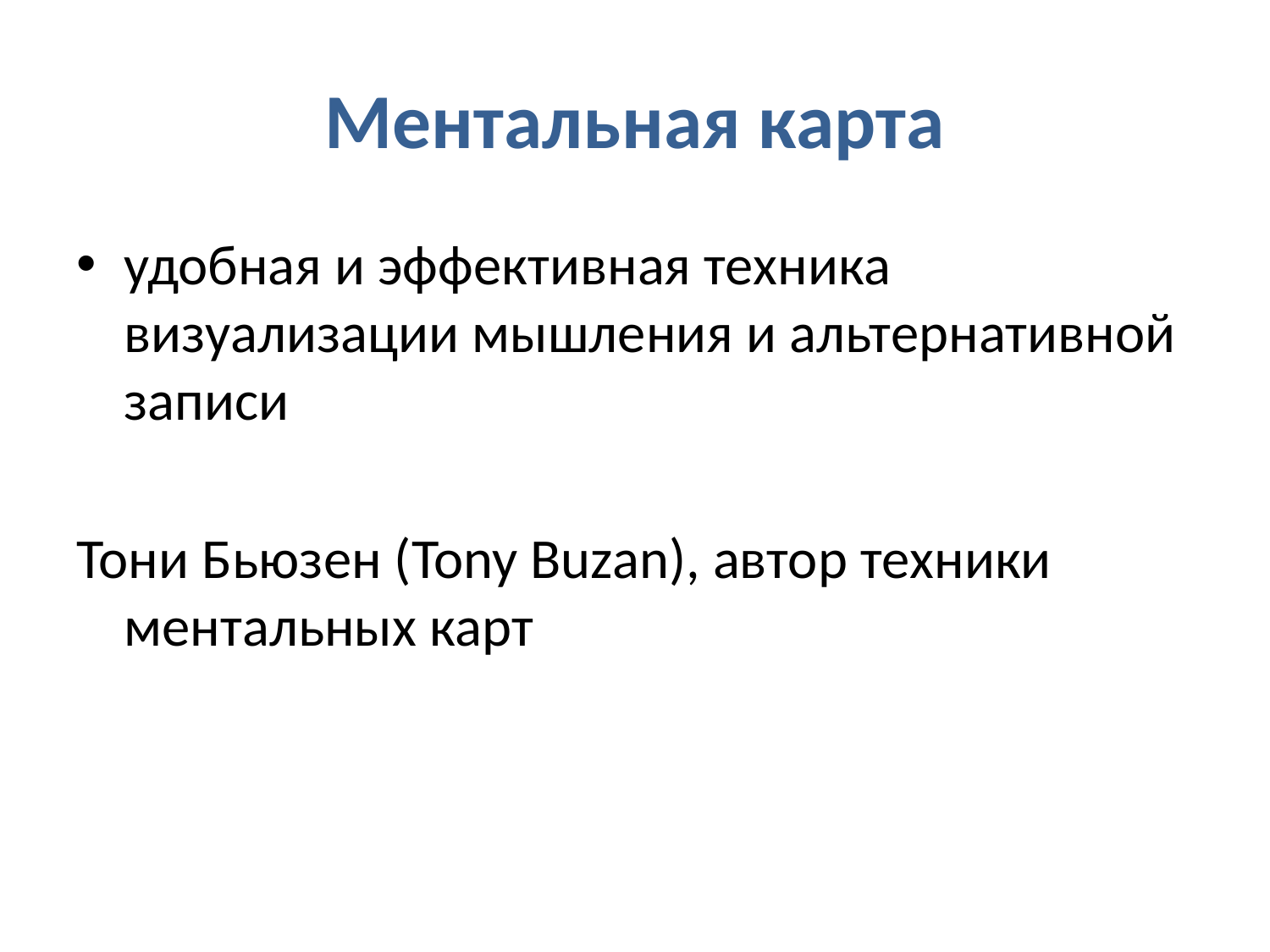

# Ментальная карта
удобная и эффективная техника визуализации мышления и альтернативной записи

Тони Бьюзен (Tony Buzan), автор техники ментальных карт